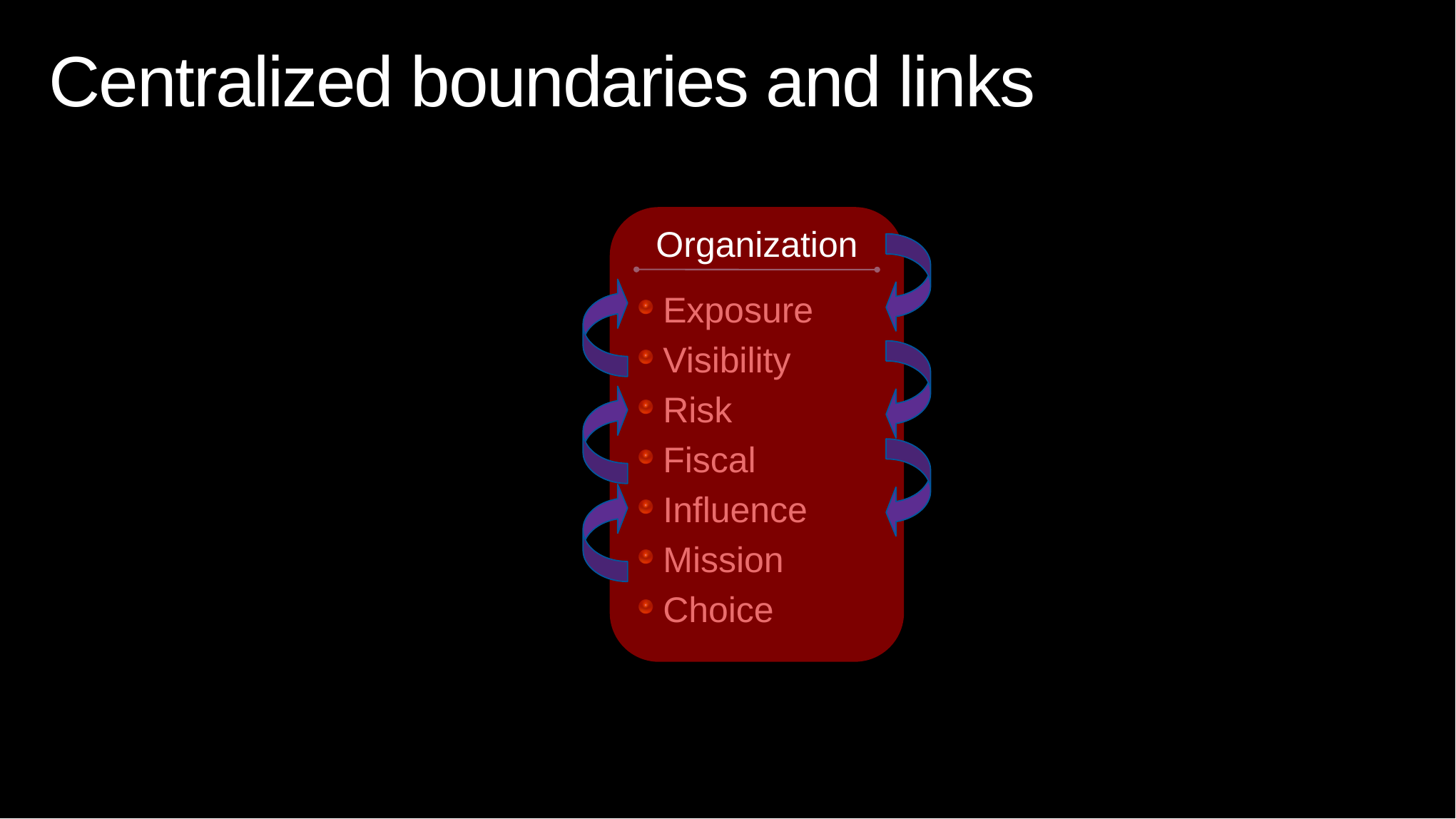

# Centralized boundaries and links
Organization

Exposure
Visibility
Risk
Fiscal
Influence
Mission
Choice